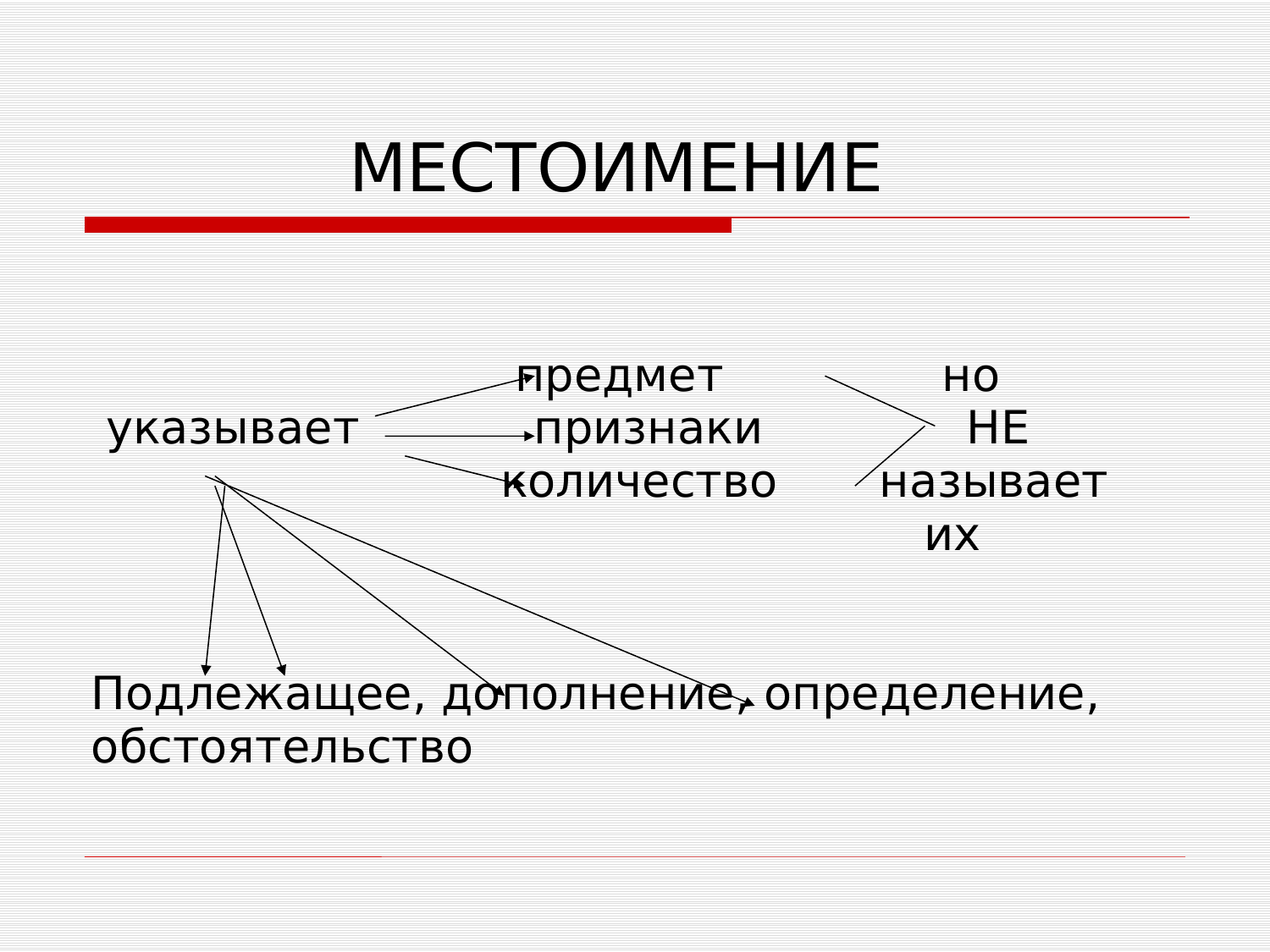

# МЕСТОИМЕНИЕ

                             предмет               но
 указывает            признаки              НЕ
                            количество       называет
                                                         их

Подлежащее, дополнение, определение,
обстоятельство